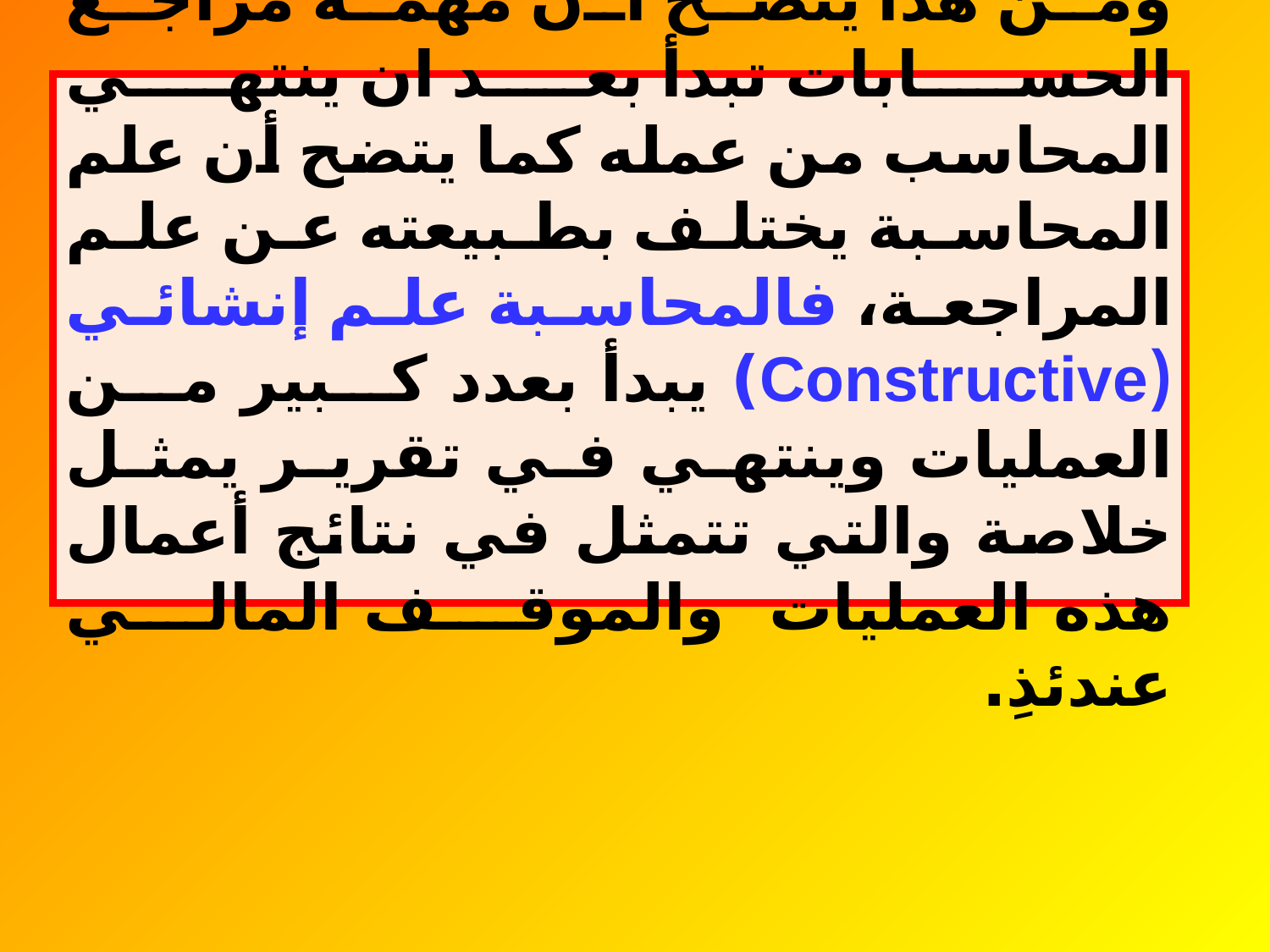

ومن هذا يتضح أن مهمة مراجع الحسابات تبدأ بعد ان ينتهي المحاسب من عمله كما يتضح أن علم المحاسبة يختلف بطبيعته عن علم المراجعة، فالمحاسبة علم إنشائي (Constructive) يبدأ بعدد كبير من العمليات وينتهي في تقرير يمثل خلاصة والتي تتمثل في نتائج أعمال هذه العمليات  والموقف المالي عندئذِ.